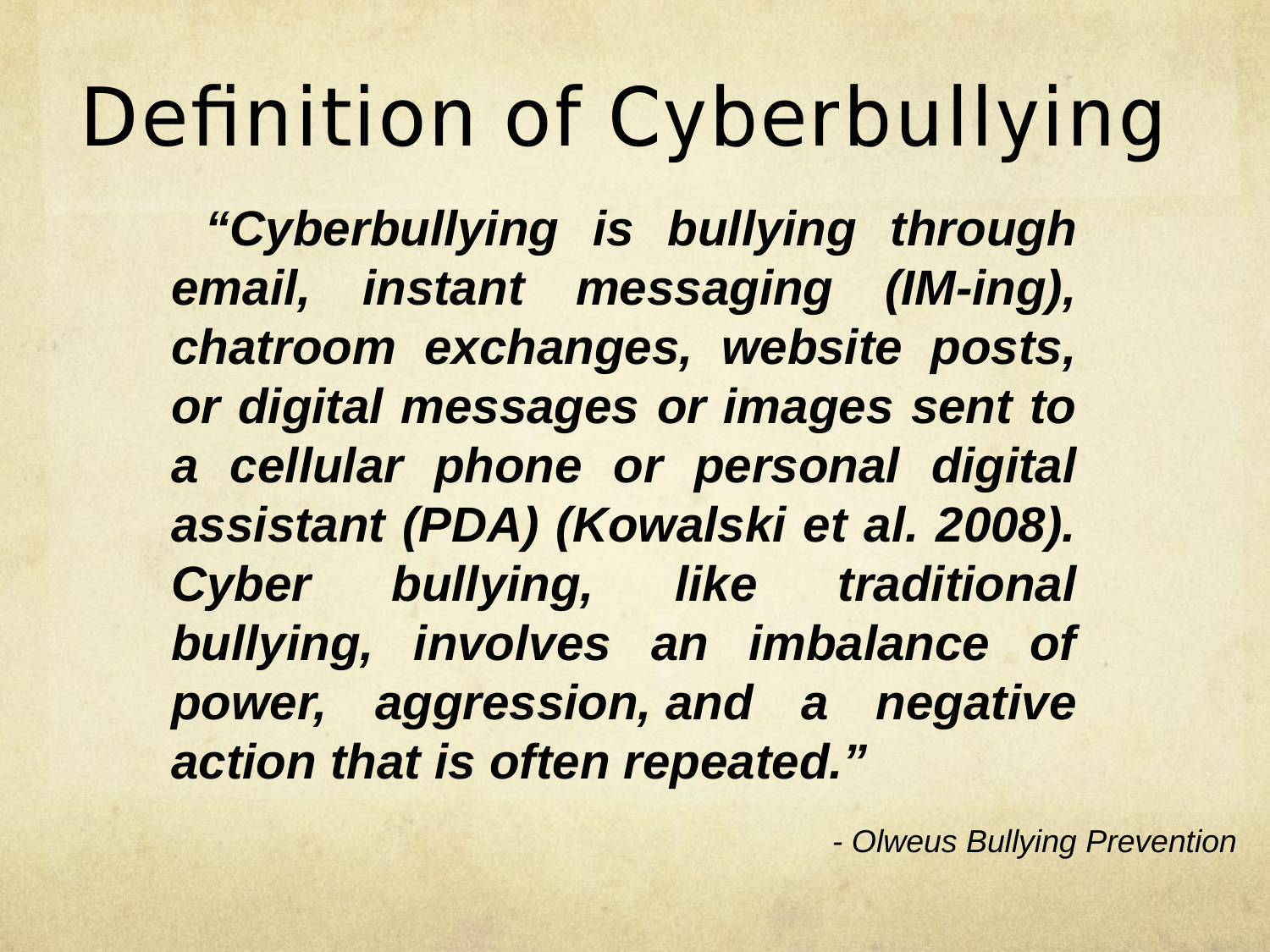

Definition of Cyberbullying
 “Cyberbullying is bullying through email, instant messaging (IM-ing), chatroom exchanges, website posts, or digital messages or images sent to a cellular phone or personal digital assistant (PDA) (Kowalski et al. 2008). Cyber bullying, like traditional bullying, involves an imbalance of power, aggression, and a negative action that is often repeated.”
- Olweus Bullying Prevention